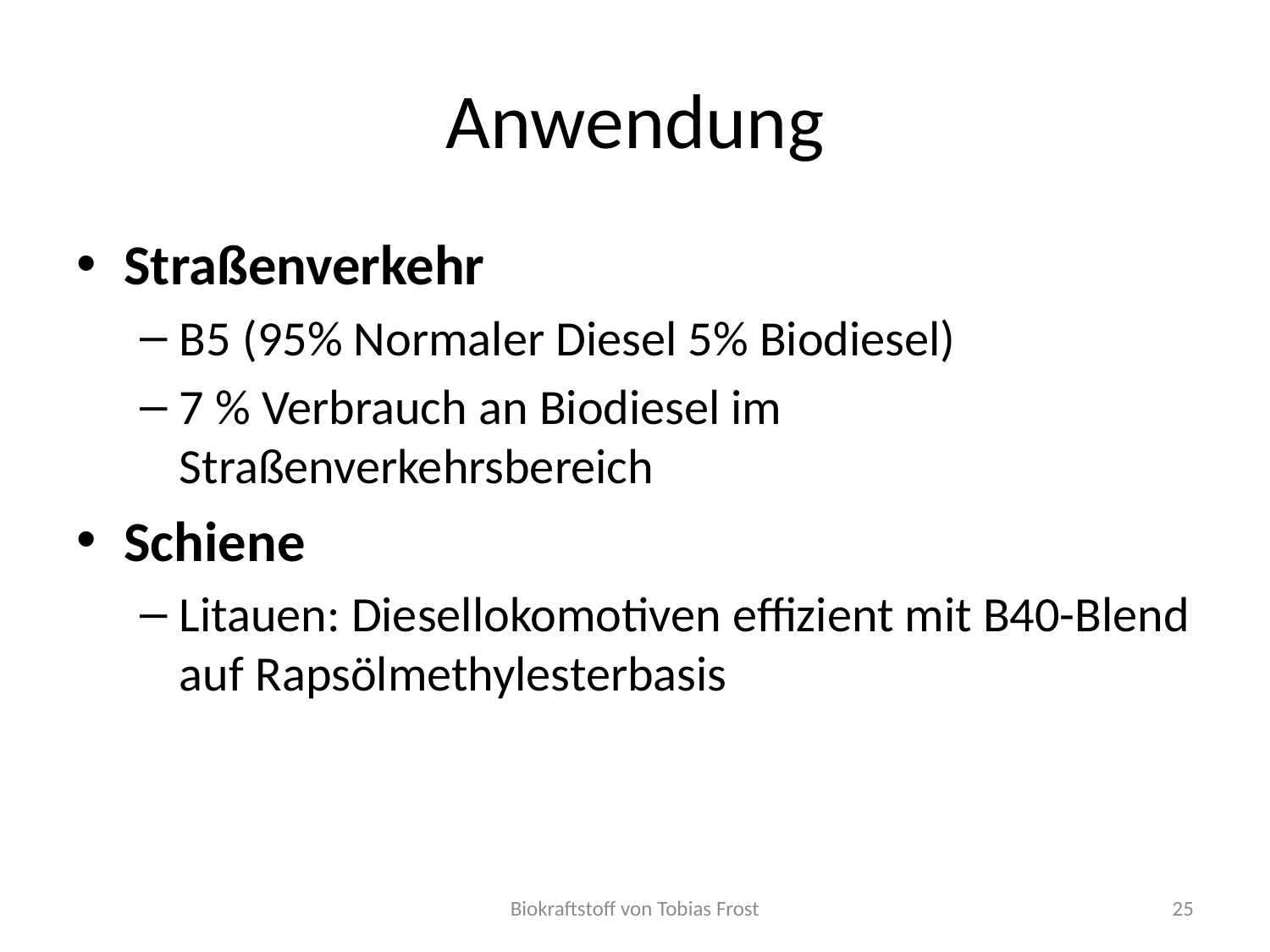

# Anwendung
Straßenverkehr
B5 (95% Normaler Diesel 5% Biodiesel)
7 % Verbrauch an Biodiesel im Straßenverkehrsbereich
Schiene
Litauen: Diesellokomotiven effizient mit B40-Blend auf Rapsölmethylesterbasis

Biokraftstoff von Tobias Frost
25